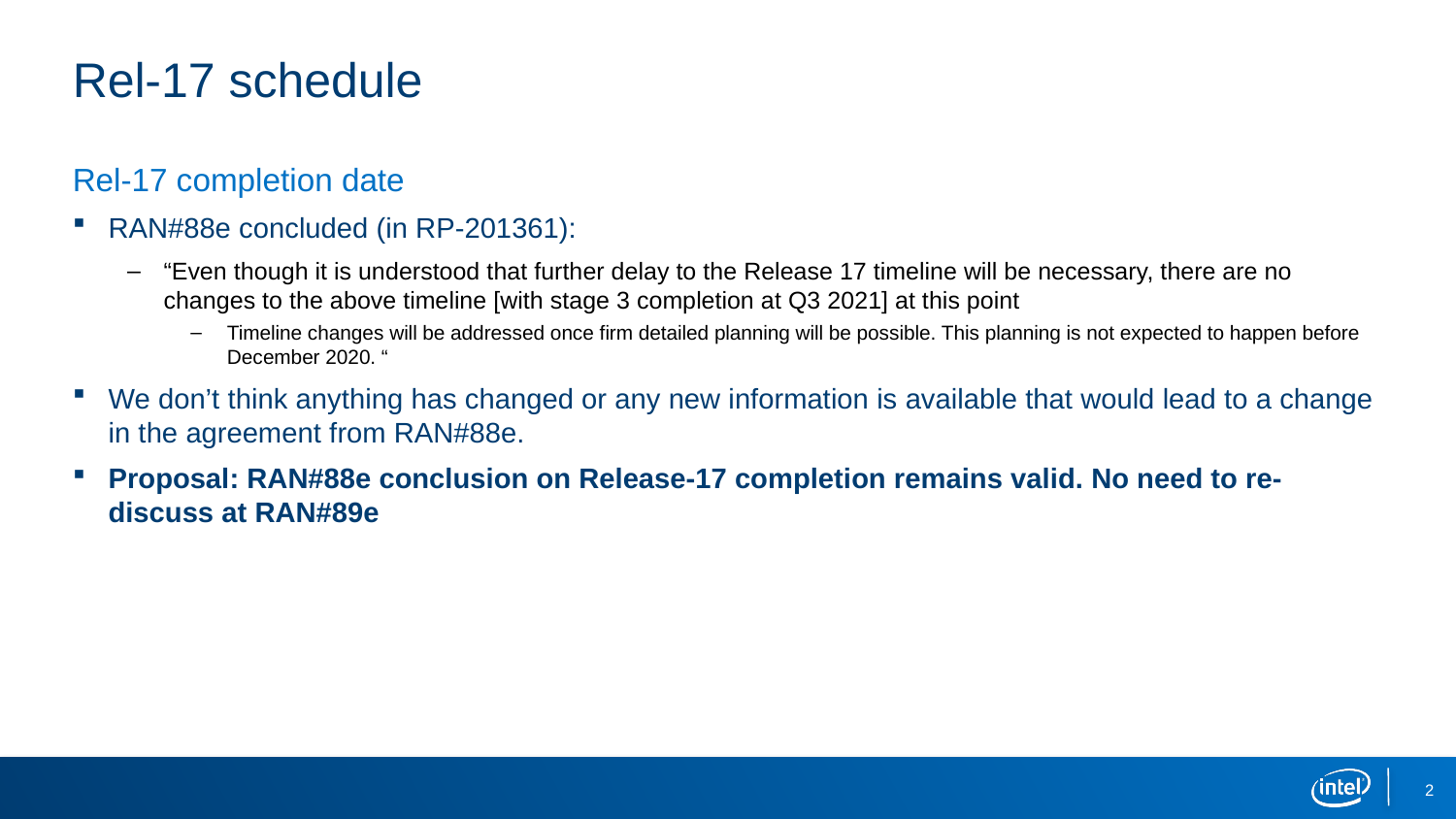

# Rel-17 schedule
Rel-17 completion date
RAN#88e concluded (in RP-201361):
“Even though it is understood that further delay to the Release 17 timeline will be necessary, there are no changes to the above timeline [with stage 3 completion at Q3 2021] at this point
Timeline changes will be addressed once firm detailed planning will be possible. This planning is not expected to happen before December 2020. “
We don’t think anything has changed or any new information is available that would lead to a change in the agreement from RAN#88e.
Proposal: RAN#88e conclusion on Release-17 completion remains valid. No need to re-discuss at RAN#89e
2